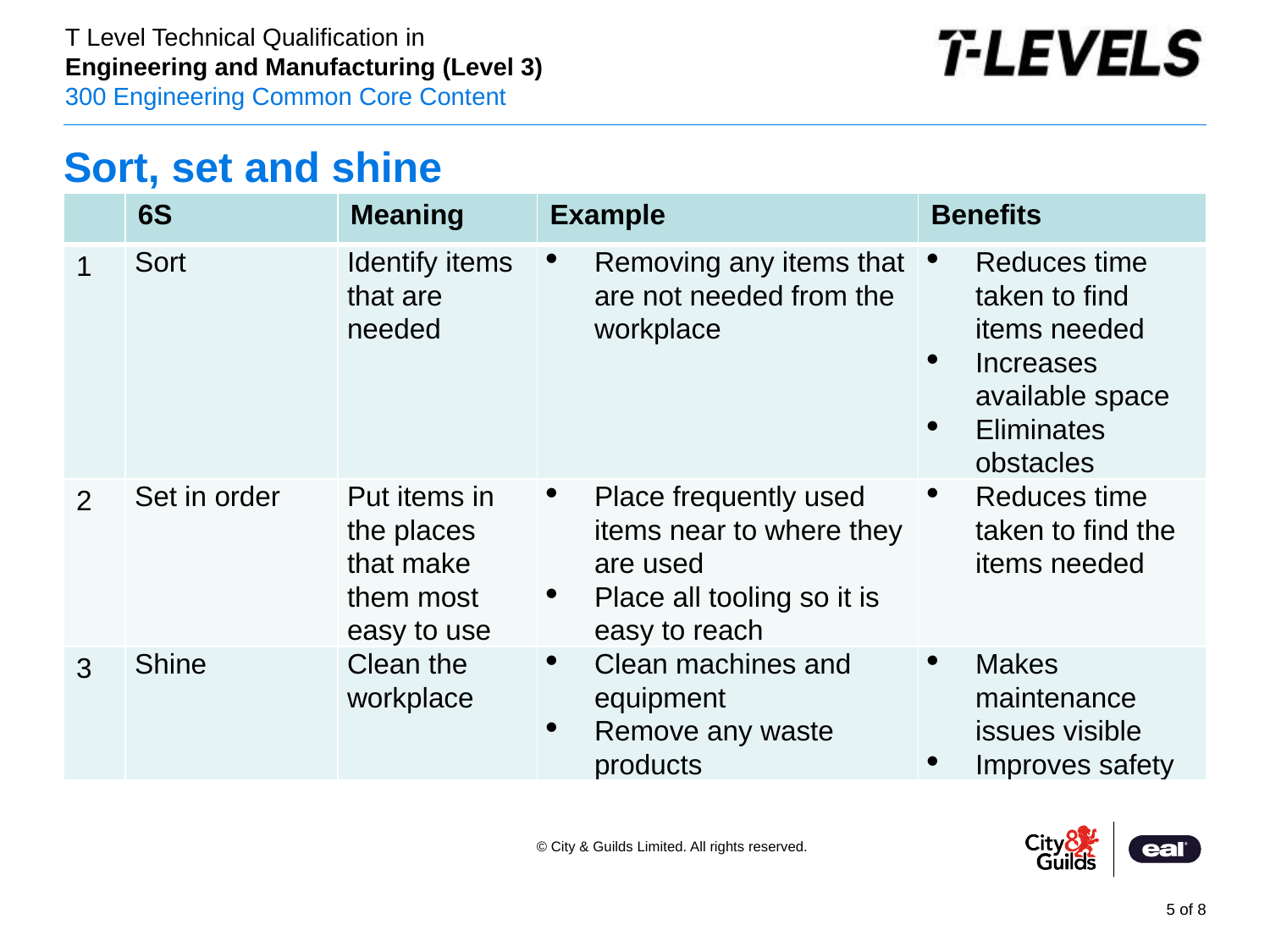

# Sort, set and shine
|  | 6S | Meaning | Example | Benefits |
| --- | --- | --- | --- | --- |
| 1 | Sort | Identify items that are needed | Removing any items that are not needed from the workplace | Reduces time taken to find items needed Increases available space Eliminates obstacles |
| 2 | Set in order | Put items in the places that make them most easy to use | Place frequently used items near to where they are used Place all tooling so it is easy to reach | Reduces time taken to find the items needed |
| 3 | Shine | Clean the workplace | Clean machines and equipment Remove any waste products | Makes maintenance issues visible Improves safety |